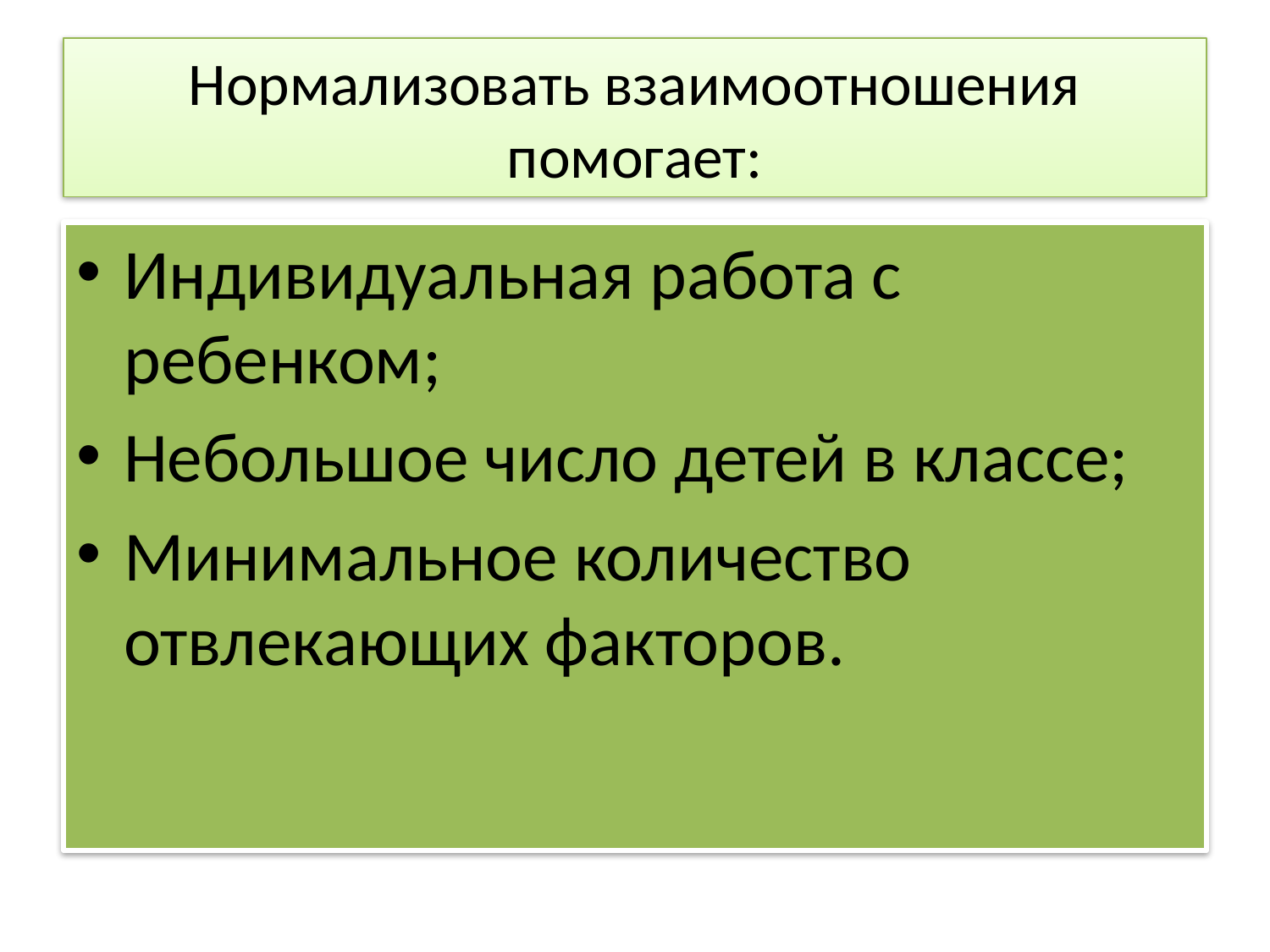

# Нормализовать взаимоотношения помогает:
Индивидуальная работа с ребенком;
Небольшое число детей в классе;
Минимальное количество отвлекающих факторов.